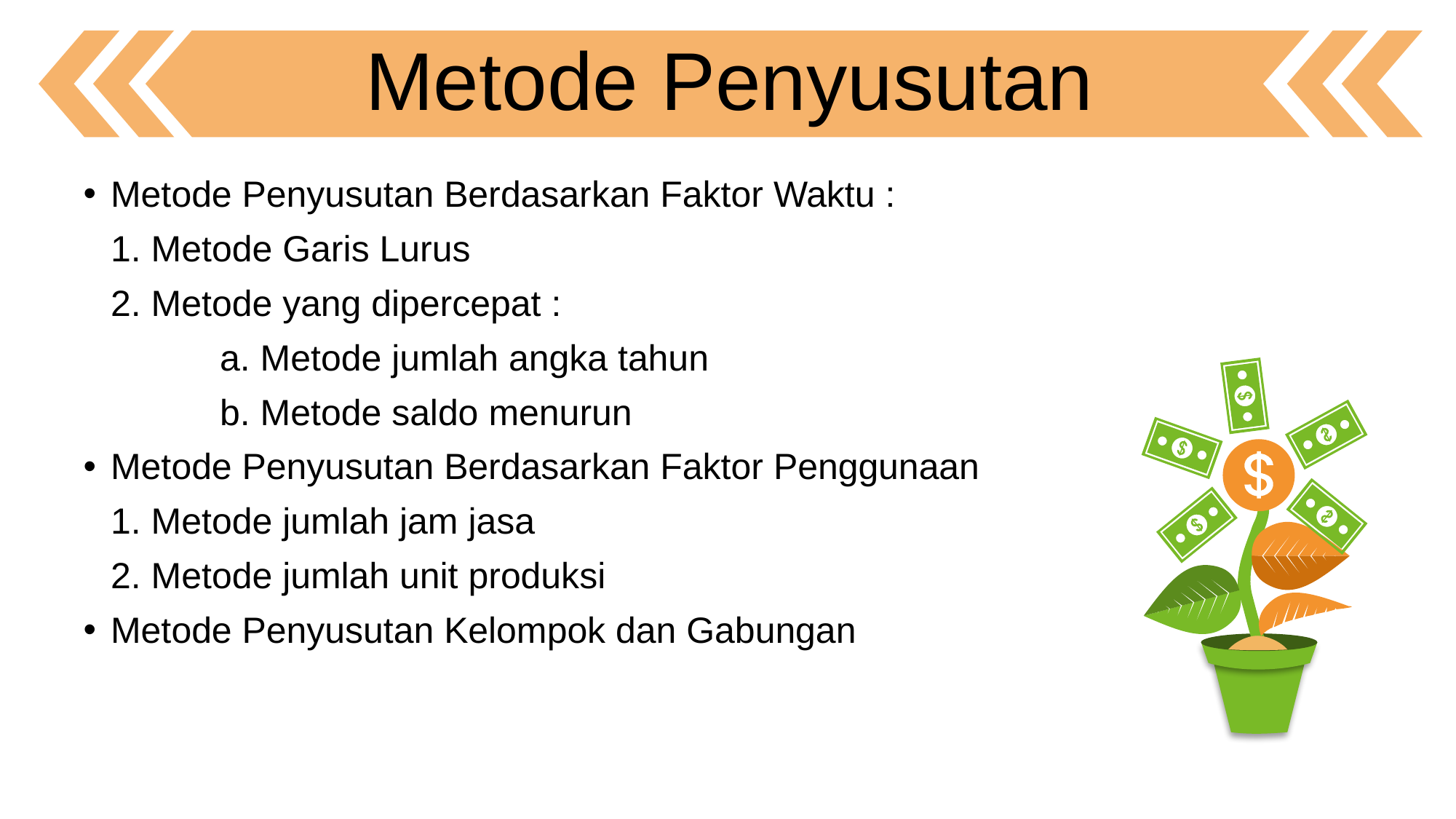

Metode Penyusutan
Metode Penyusutan Berdasarkan Faktor Waktu :
	1. Metode Garis Lurus
	2. Metode yang dipercepat :
		a. Metode jumlah angka tahun
		b. Metode saldo menurun
Metode Penyusutan Berdasarkan Faktor Penggunaan
	1. Metode jumlah jam jasa
	2. Metode jumlah unit produksi
Metode Penyusutan Kelompok dan Gabungan